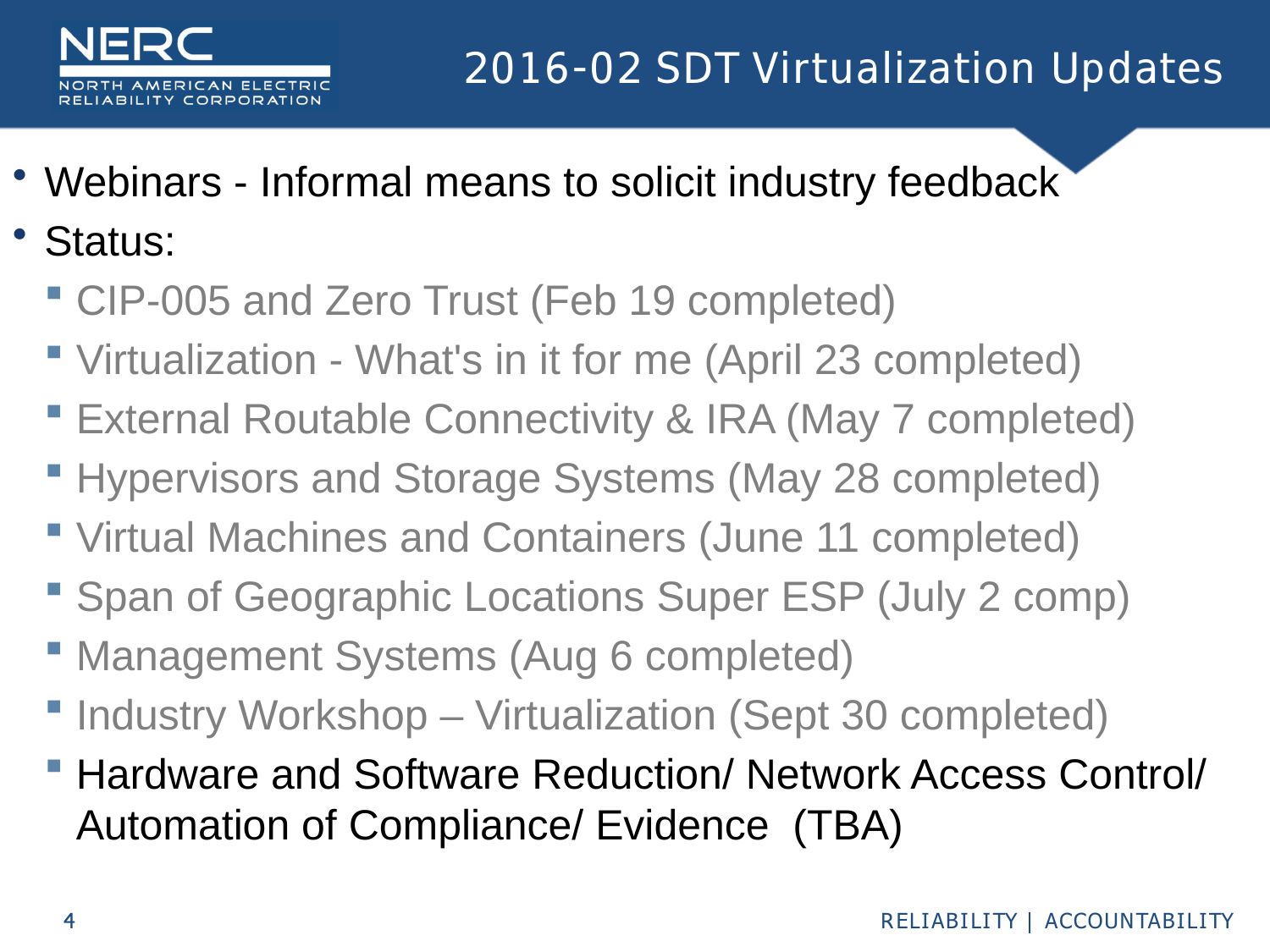

# 2016-02 SDT Virtualization Updates
Webinars - Informal means to solicit industry feedback
Status:
CIP-005 and Zero Trust (Feb 19 completed)
Virtualization - What's in it for me (April 23 completed)
External Routable Connectivity & IRA (May 7 completed)
Hypervisors and Storage Systems (May 28 completed)
Virtual Machines and Containers (June 11 completed)
Span of Geographic Locations Super ESP (July 2 comp)
Management Systems (Aug 6 completed)
Industry Workshop – Virtualization (Sept 30 completed)
Hardware and Software Reduction/ Network Access Control/ Automation of Compliance/ Evidence  (TBA)